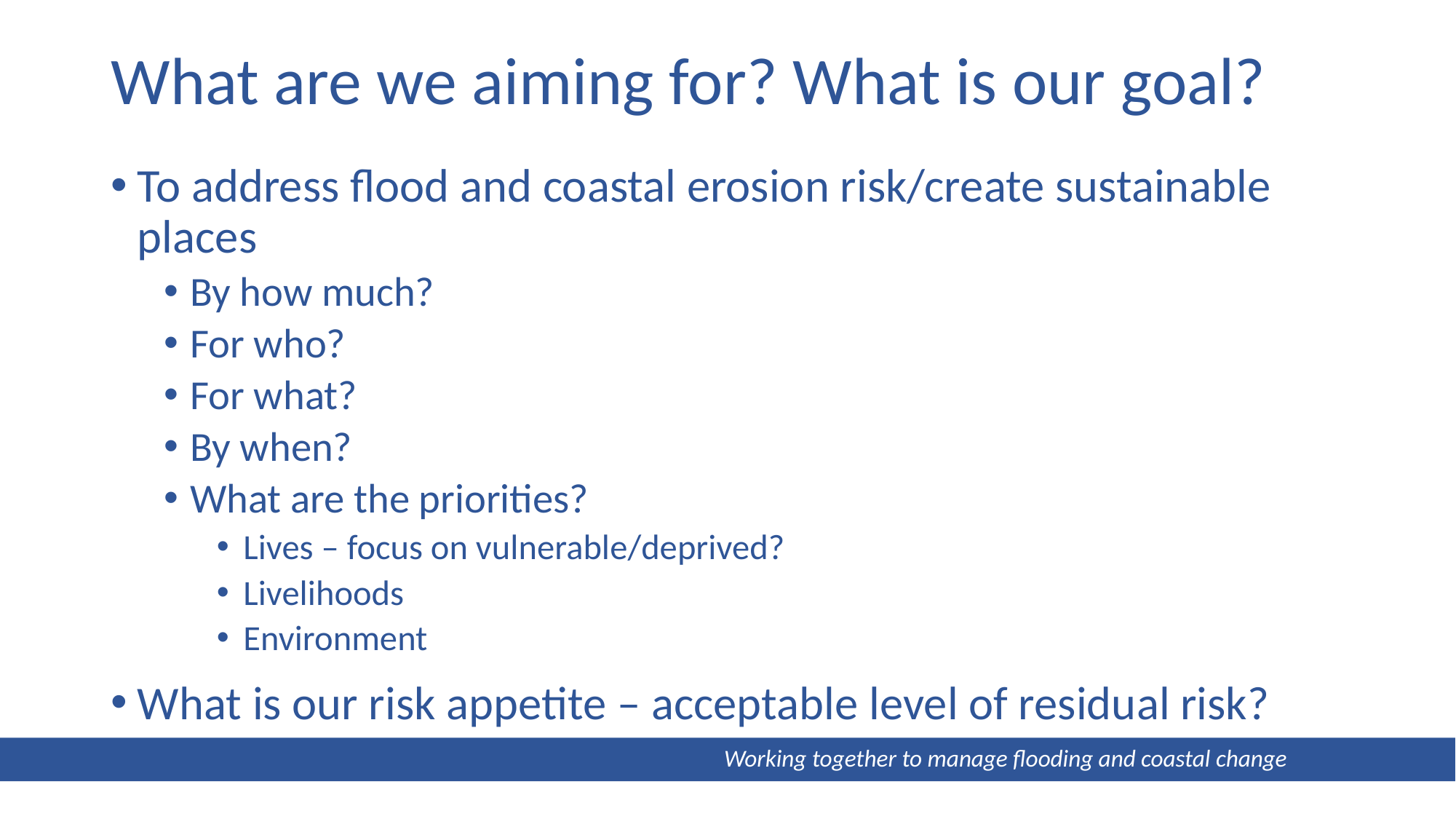

# What are we aiming for? What is our goal?
To address flood and coastal erosion risk/create sustainable places
By how much?
For who?
For what?
By when?
What are the priorities?
Lives – focus on vulnerable/deprived?
Livelihoods
Environment
What is our risk appetite – acceptable level of residual risk?

                                                                                                        Working together to manage flooding and coastal change